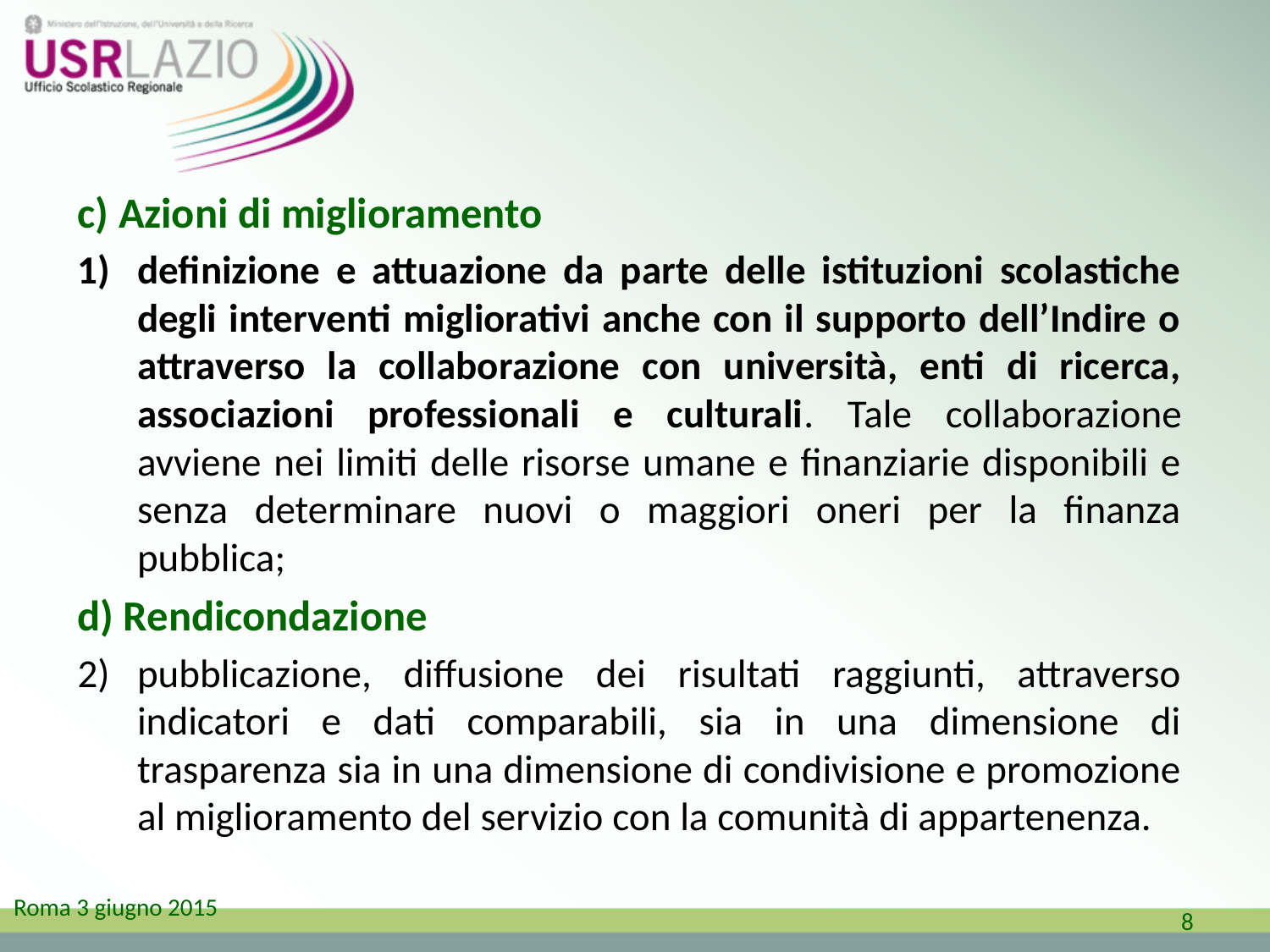

#
c) Azioni di miglioramento
definizione e attuazione da parte delle istituzioni scolastiche degli interventi migliorativi anche con il supporto dell’Indire o attraverso la collaborazione con università, enti di ricerca, associazioni professionali e culturali. Tale collaborazione avviene nei limiti delle risorse umane e finanziarie disponibili e senza determinare nuovi o maggiori oneri per la finanza pubblica;
d) Rendicondazione
pubblicazione, diffusione dei risultati raggiunti, attraverso indicatori e dati comparabili, sia in una dimensione di trasparenza sia in una dimensione di condivisione e promozione al miglioramento del servizio con la comunità di appartenenza.
8
Roma 3 giugno 2015